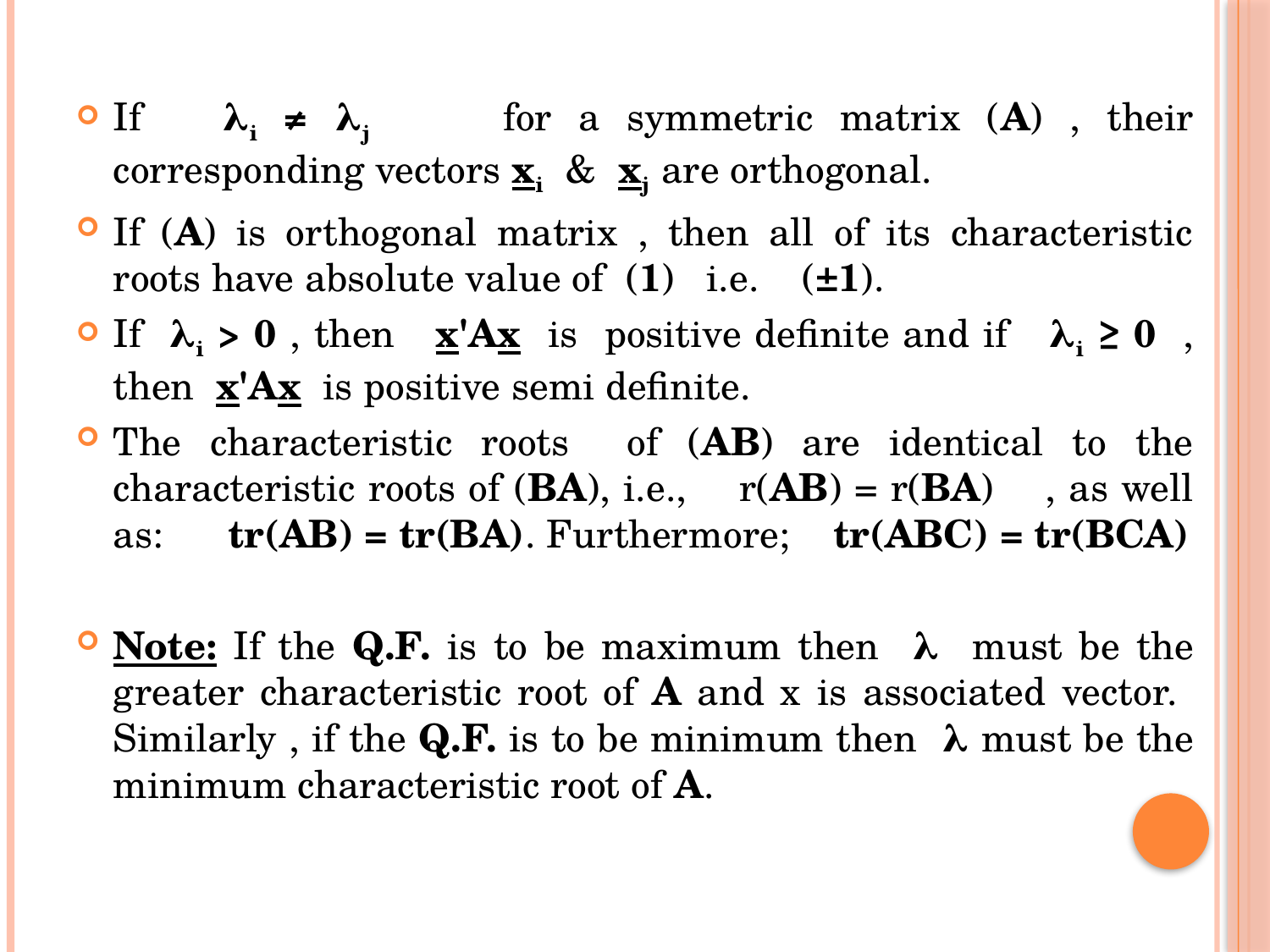

If   λi ≠ λj     for a symmetric matrix (A) , their corresponding vectors xi  &  xj  are orthogonal.
If (A) is orthogonal matrix , then all of its characteristic roots have absolute value of  (1)   i.e.    (±1).
If  λi > 0 , then   x'Ax  is  positive definite and if   λi ≥ 0  , then  x'Ax  is positive semi definite.
The characteristic roots  of (AB) are identical to the characteristic roots of (BA), i.e.,    r(AB) = r(BA)    , as well as:      tr(AB) = tr(BA). Furthermore;    tr(ABC) = tr(BCA)

Note: If the Q.F. is to be maximum then  λ  must be the greater characteristic root of A and x is associated vector.  Similarly , if the Q.F. is to be minimum then  λ must be the minimum characteristic root of A.